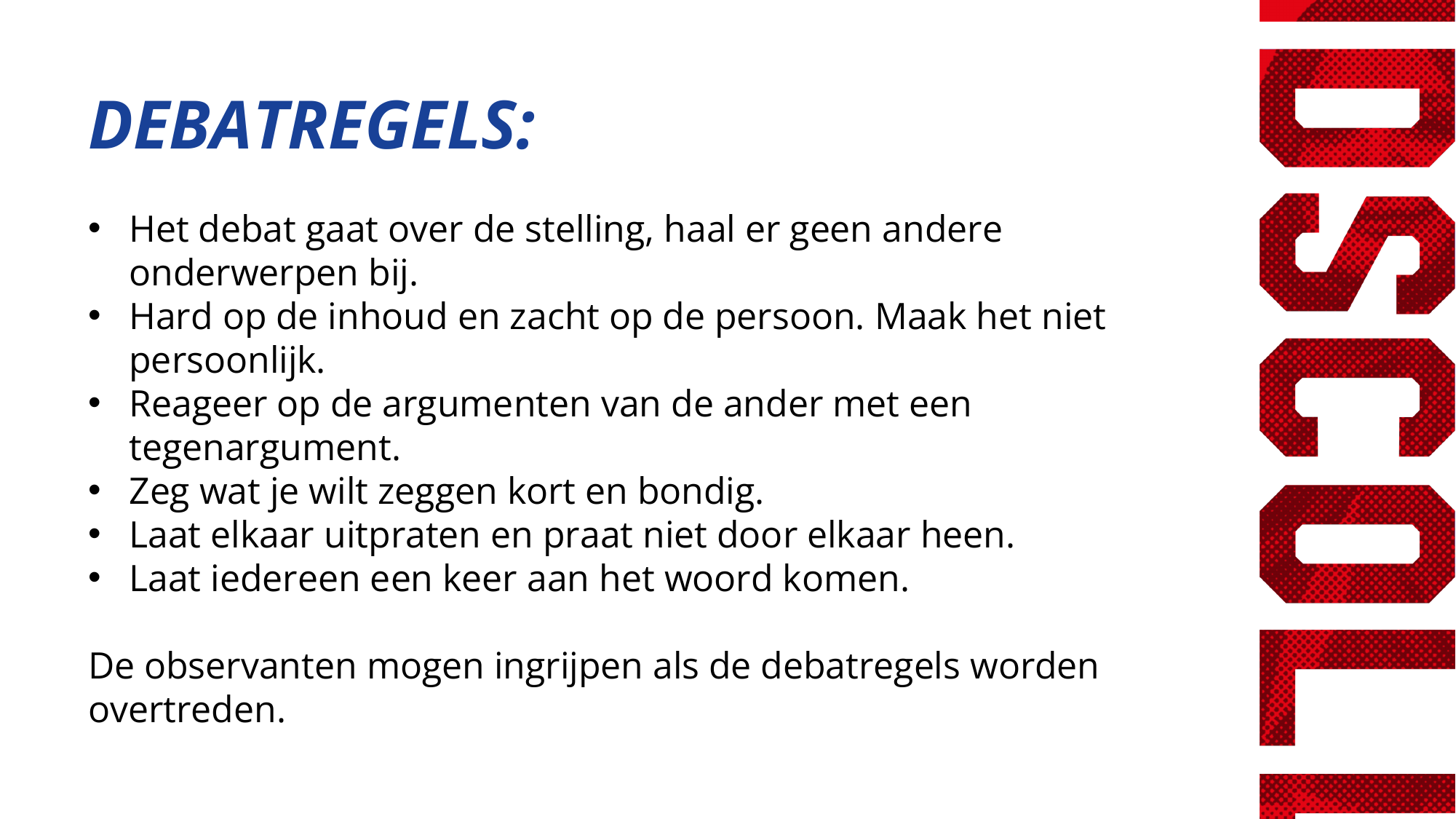

DEBATREGELS:

Het debat gaat over de stelling, haal er geen andere onderwerpen bij.
Hard op de inhoud en zacht op de persoon. Maak het niet persoonlijk.
Reageer op de argumenten van de ander met een tegenargument.
Zeg wat je wilt zeggen kort en bondig.
Laat elkaar uitpraten en praat niet door elkaar heen.
Laat iedereen een keer aan het woord komen.

De observanten mogen ingrijpen als de debatregels worden overtreden.